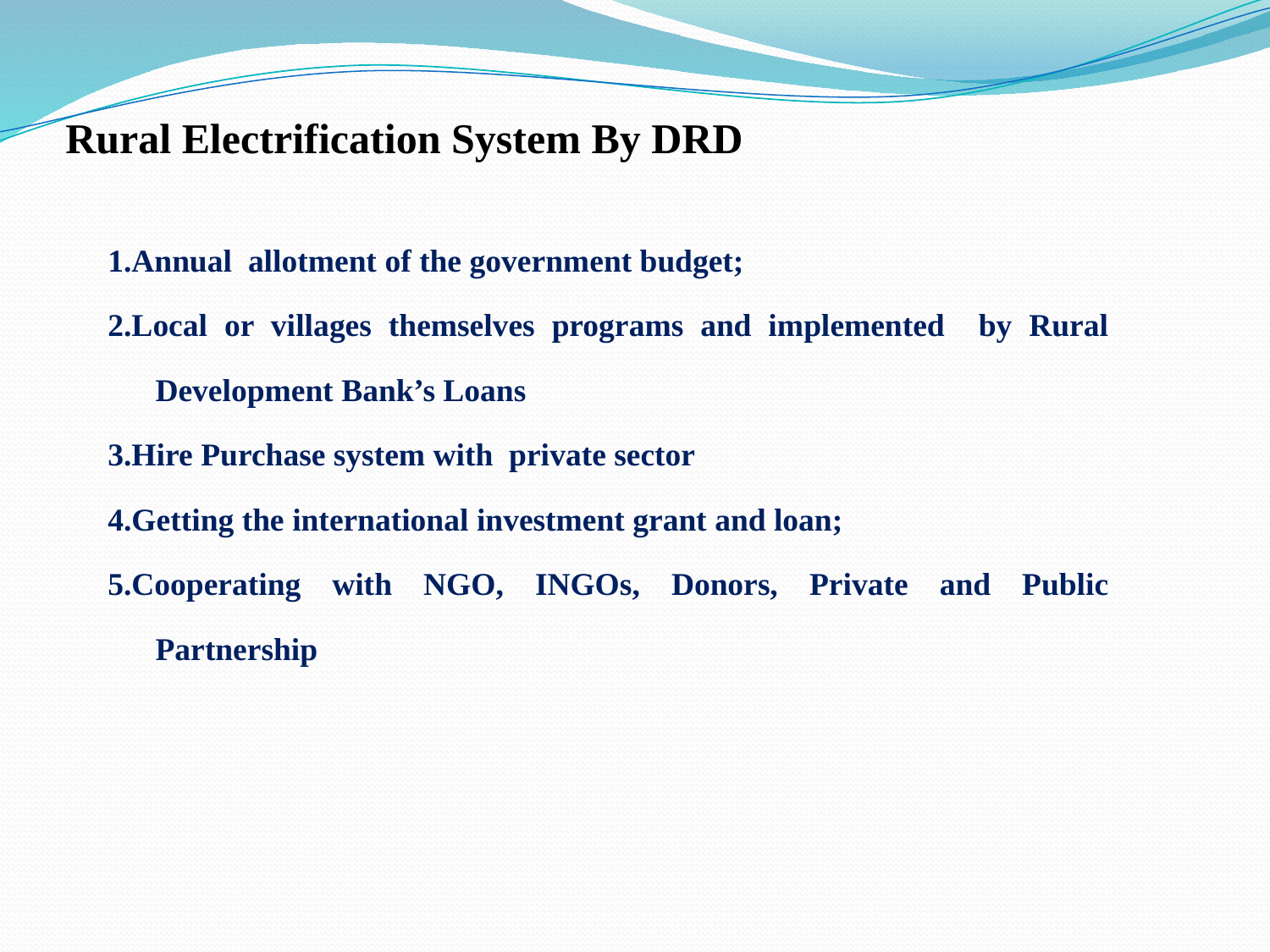

Rural Electrification System By DRD

1.Annual  allotment of the government budget;
2.Local or villages themselves programs and implemented  by Rural Development Bank’s Loans
3.Hire Purchase system with  private sector
4.Getting the international investment grant and loan;
5.Cooperating with NGO, INGOs, Donors, Private and Public Partnership